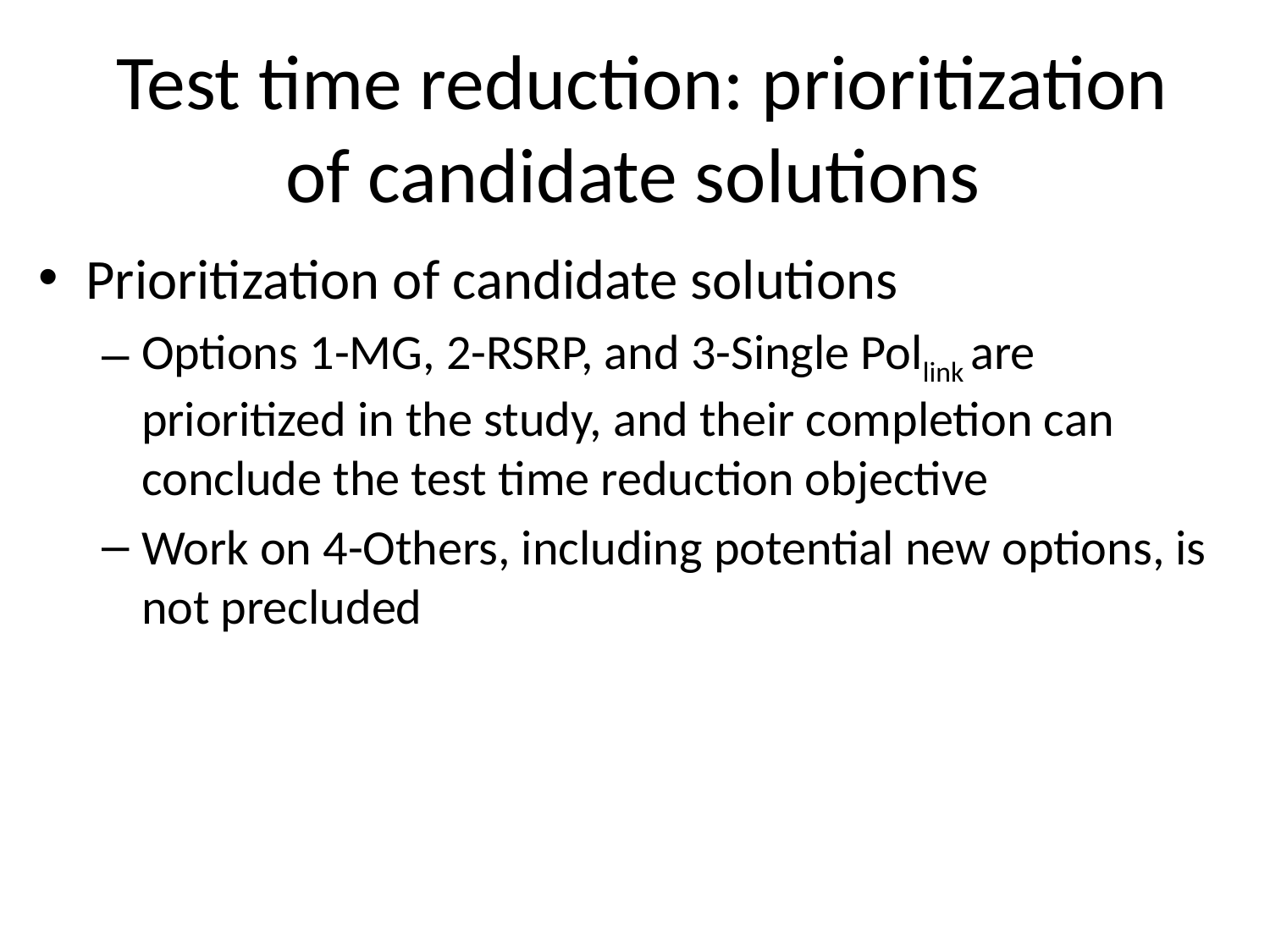

# Test time reduction: prioritization of candidate solutions
Prioritization of candidate solutions
Options 1-MG, 2-RSRP, and 3-Single Pollink are prioritized in the study, and their completion can conclude the test time reduction objective
Work on 4-Others, including potential new options, is not precluded